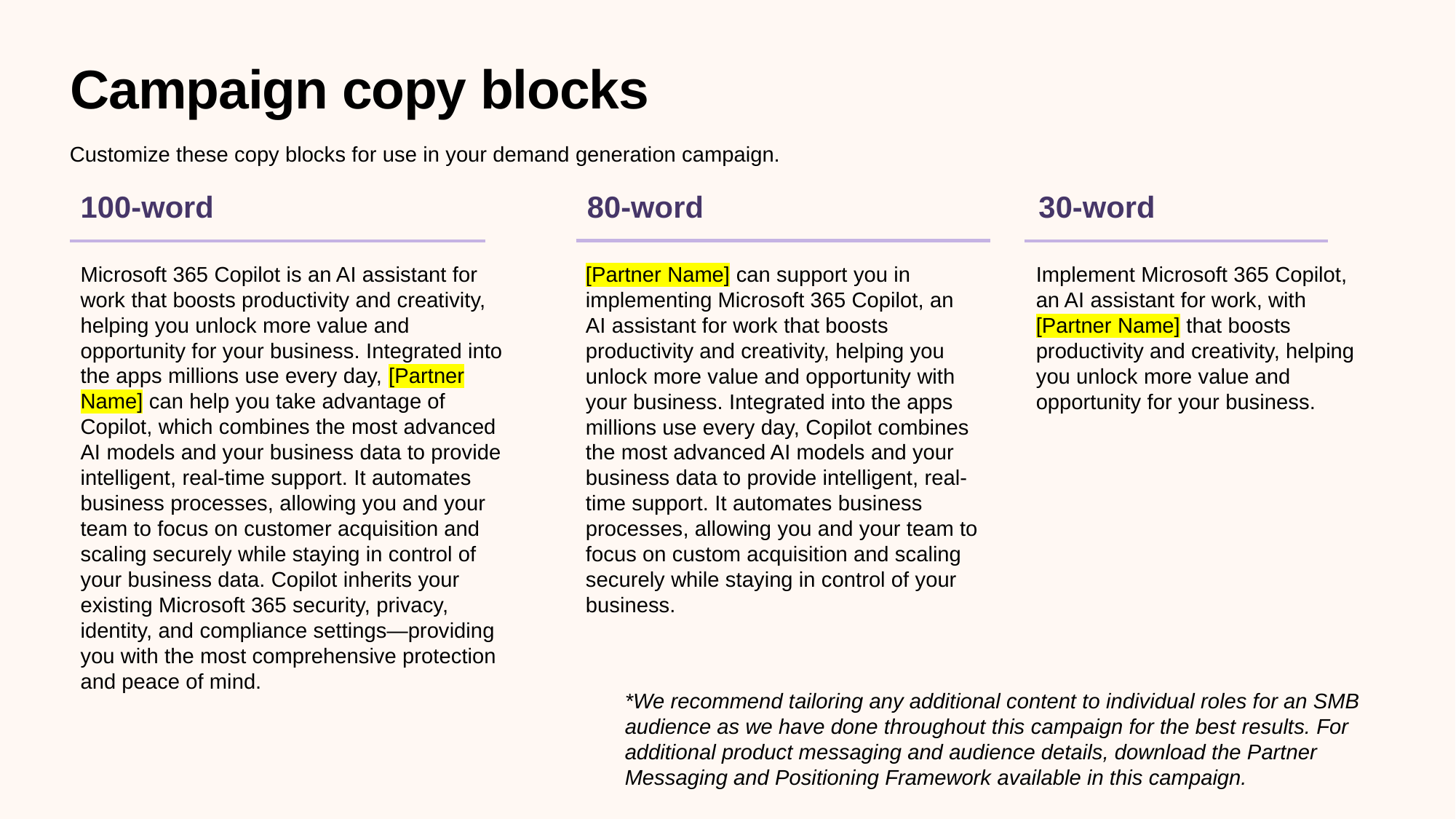

# Campaign copy blocks
Customize these copy blocks for use in your demand generation campaign.
30-word
100-word
80-word
Microsoft 365 Copilot is an AI assistant for work that boosts productivity and creativity, helping you unlock more value and opportunity for your business. Integrated into the apps millions use every day, [Partner Name] can help you take advantage of Copilot, which combines the most advanced AI models and your business data to provide intelligent, real-time support. It automates business processes, allowing you and your team to focus on customer acquisition and scaling securely while staying in control of your business data. Copilot inherits your existing Microsoft 365 security, privacy, identity, and compliance settings—providing you with the most comprehensive protection and peace of mind.
[Partner Name] can support you in implementing Microsoft 365 Copilot, an AI assistant for work that boosts productivity and creativity, helping you unlock more value and opportunity with your business. Integrated into the apps millions use every day, Copilot combines the most advanced AI models and your business data to provide intelligent, real-time support. It automates business processes, allowing you and your team to focus on custom acquisition and scaling securely while staying in control of your business.
Implement Microsoft 365 Copilot, an AI assistant for work, with [Partner Name] that boosts productivity and creativity, helping you unlock more value and opportunity for your business.
*We recommend tailoring any additional content to individual roles for an SMB audience as we have done throughout this campaign for the best results. For additional product messaging and audience details, download the Partner Messaging and Positioning Framework available in this campaign.